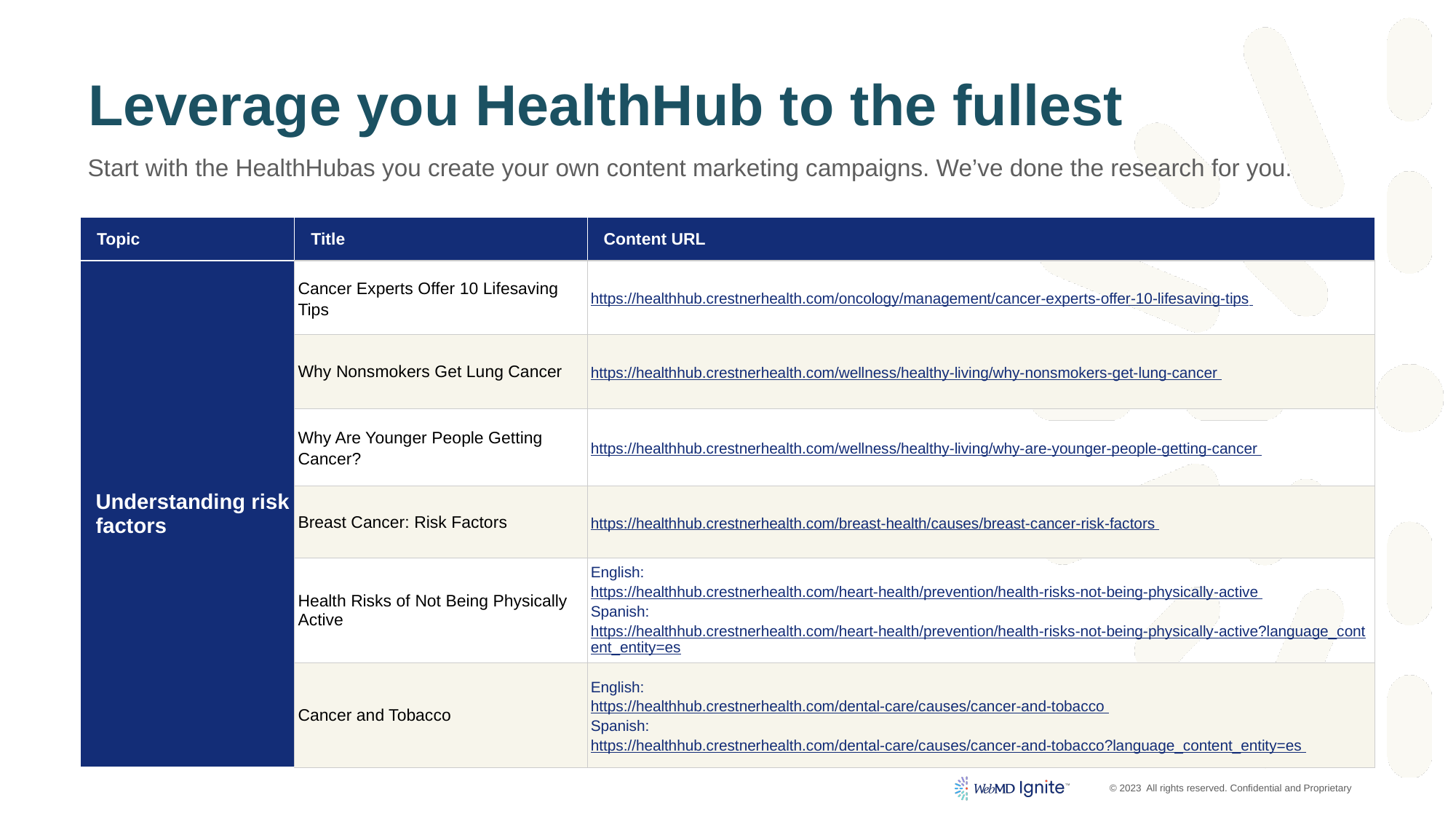

# Leverage you HealthHub to the fullest
Start with the HealthHubas you create your own content marketing campaigns. We’ve done the research for you.
| Topic | Title | Content URL |
| --- | --- | --- |
| Understanding risk factors | Cancer Experts Offer 10 Lifesaving Tips | https://healthhub.crestnerhealth.com/oncology/management/cancer-experts-offer-10-lifesaving-tips |
|  | Why Nonsmokers Get Lung Cancer | https://healthhub.crestnerhealth.com/wellness/healthy-living/why-nonsmokers-get-lung-cancer |
|  | Why Are Younger People Getting Cancer? | https://healthhub.crestnerhealth.com/wellness/healthy-living/why-are-younger-people-getting-cancer |
|  | Breast Cancer: Risk Factors | https://healthhub.crestnerhealth.com/breast-health/causes/breast-cancer-risk-factors |
|  | Health Risks of Not Being Physically Active | English: https://healthhub.crestnerhealth.com/heart-health/prevention/health-risks-not-being-physically-active Spanish: https://healthhub.crestnerhealth.com/heart-health/prevention/health-risks-not-being-physically-active?language\_content\_entity=es |
|  | Cancer and Tobacco | English: https://healthhub.crestnerhealth.com/dental-care/causes/cancer-and-tobacco Spanish: https://healthhub.crestnerhealth.com/dental-care/causes/cancer-and-tobacco?language\_content\_entity=es |